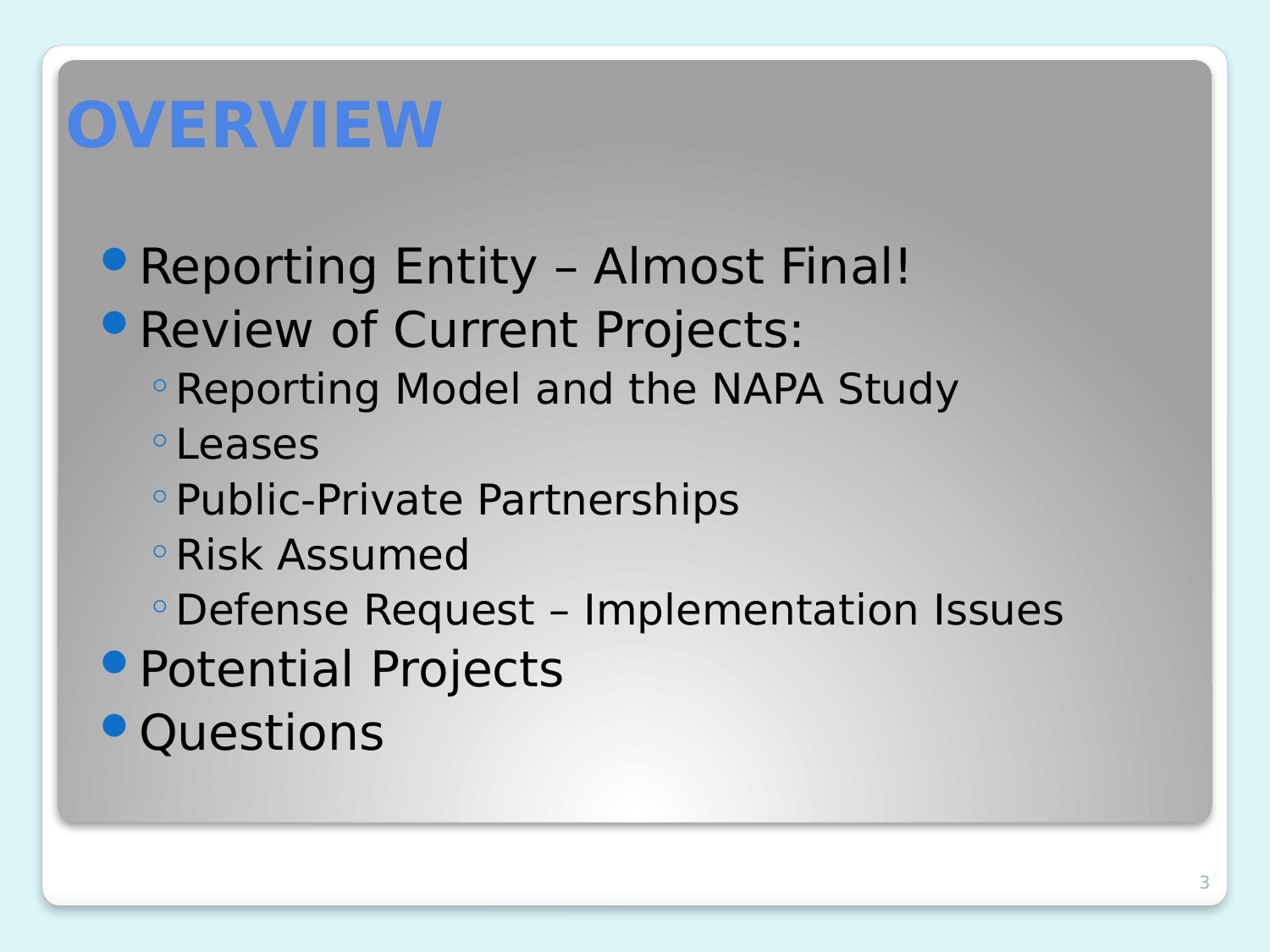

# OVERVIEW
Reporting Entity – Almost Final!
Review of Current Projects:
Reporting Model and the NAPA Study
Leases
Public-Private Partnerships
Risk Assumed
Defense Request – Implementation Issues
Potential Projects
Questions

3